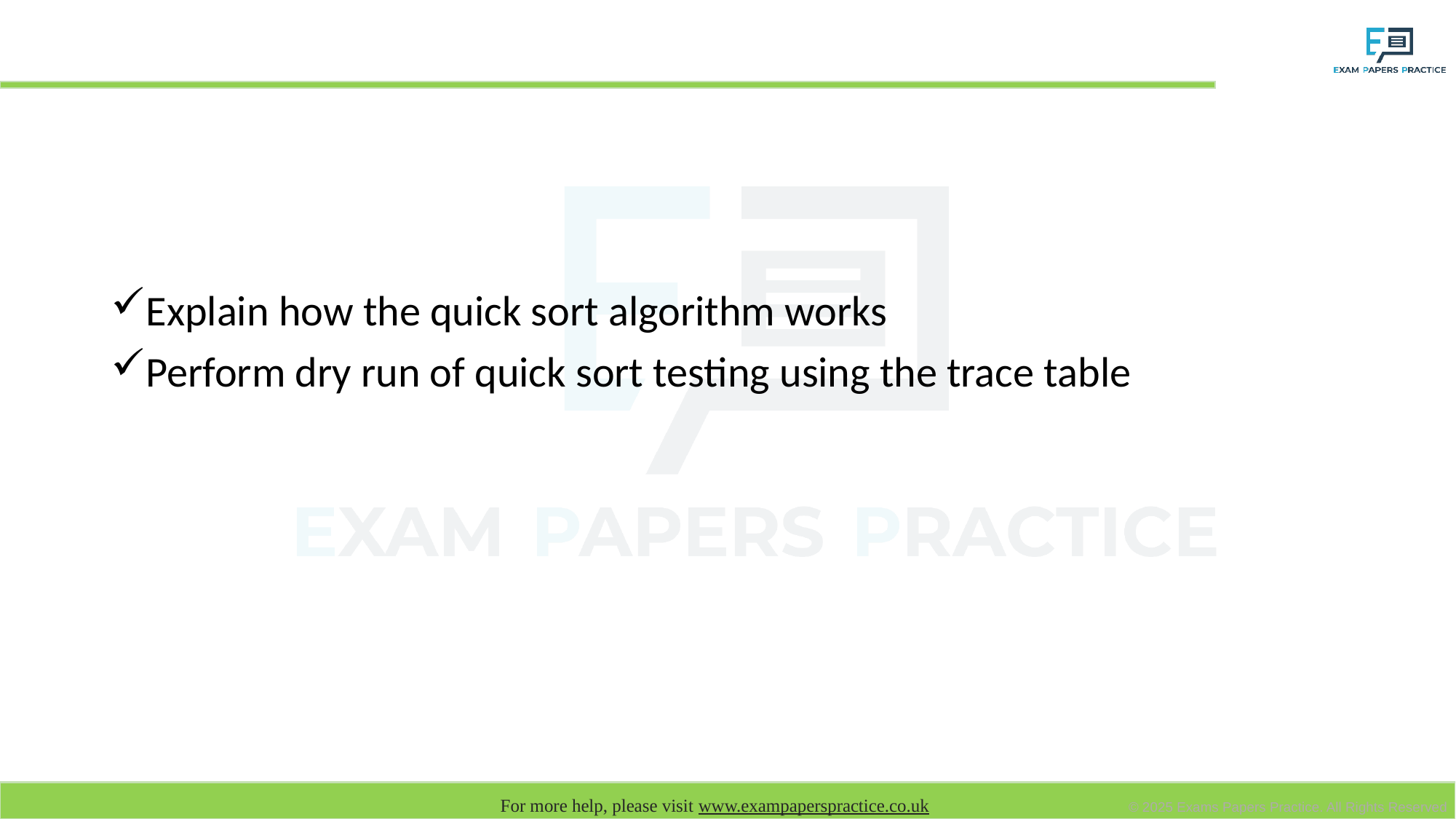

# Learning objectives

Explain how the quick sort algorithm works
Perform dry run of quick sort testing using the trace table